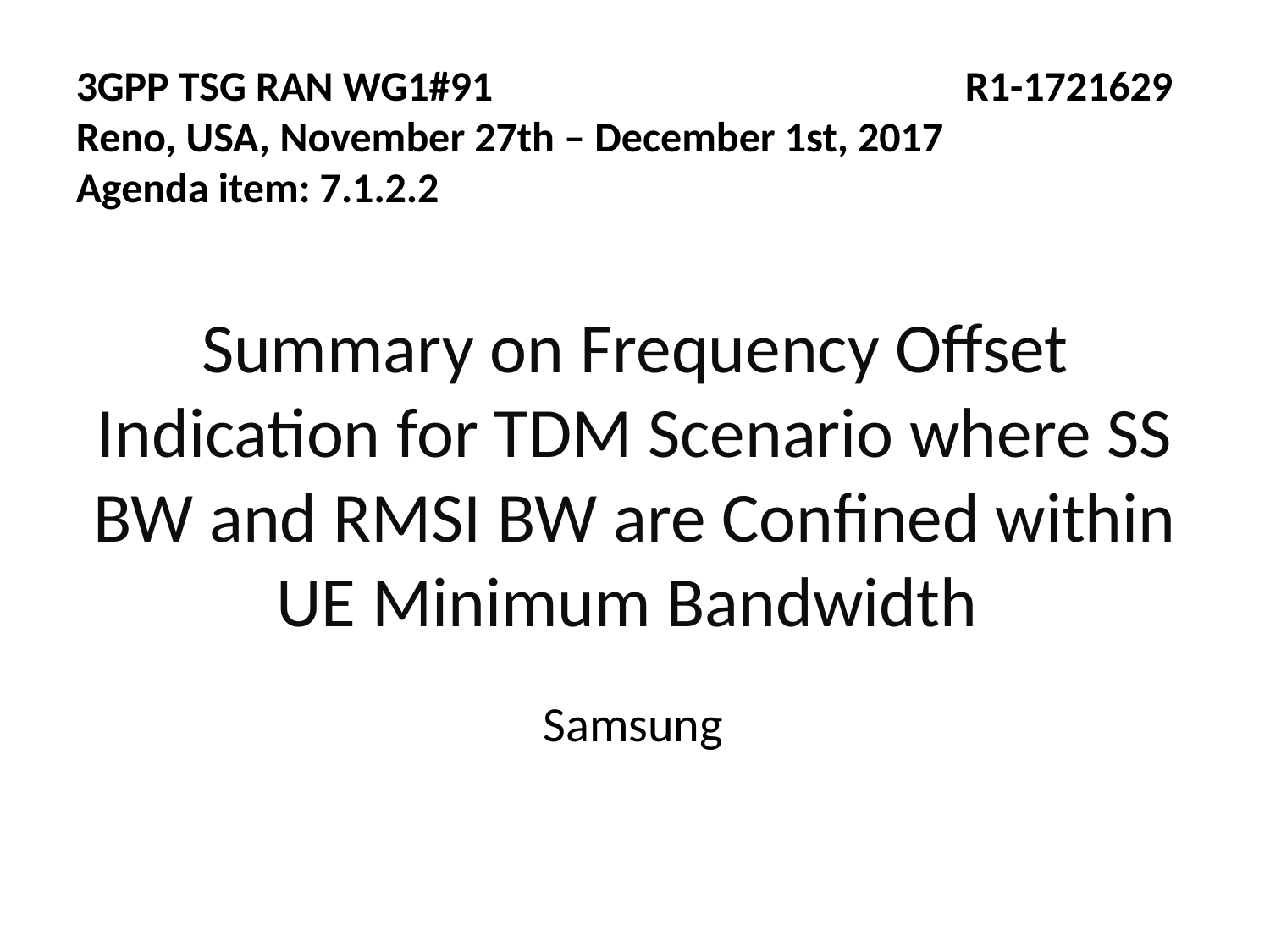

3GPP TSG RAN WG1#91				R1-1721629
Reno, USA, November 27th – December 1st, 2017
Agenda item: 7.1.2.2
Summary on Frequency Offset Indication for TDM Scenario where SS BW and RMSI BW are Confined within UE Minimum Bandwidth
Samsung